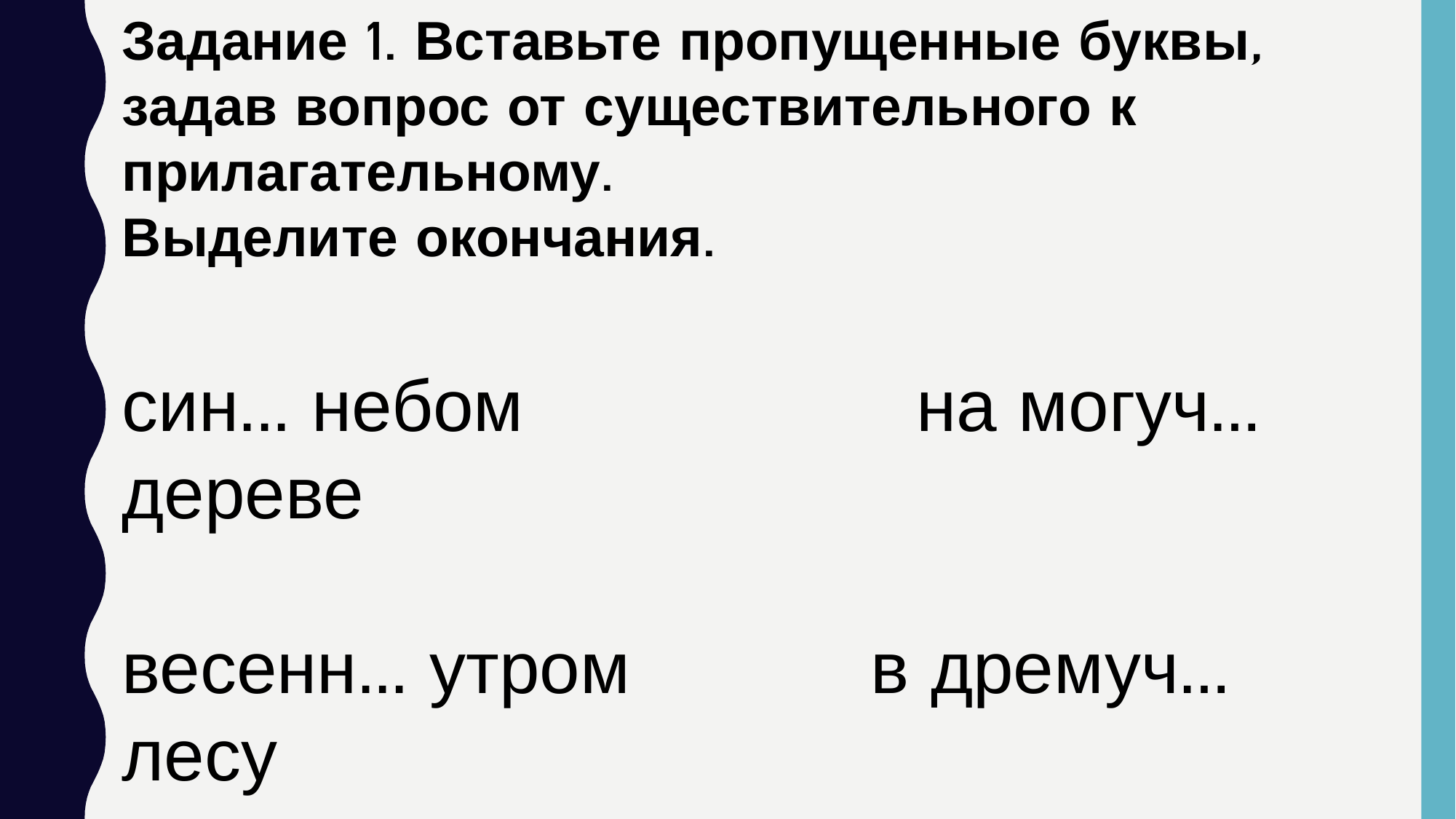

Задание 1. Вставьте пропущенные буквы, задав вопрос от существительного к прилагательному.
Выделите окончания.

син... небом                  на могуч… дереве
весенн... утром           в дремуч… лесу
легк...м облаком        по лесн... тропинке